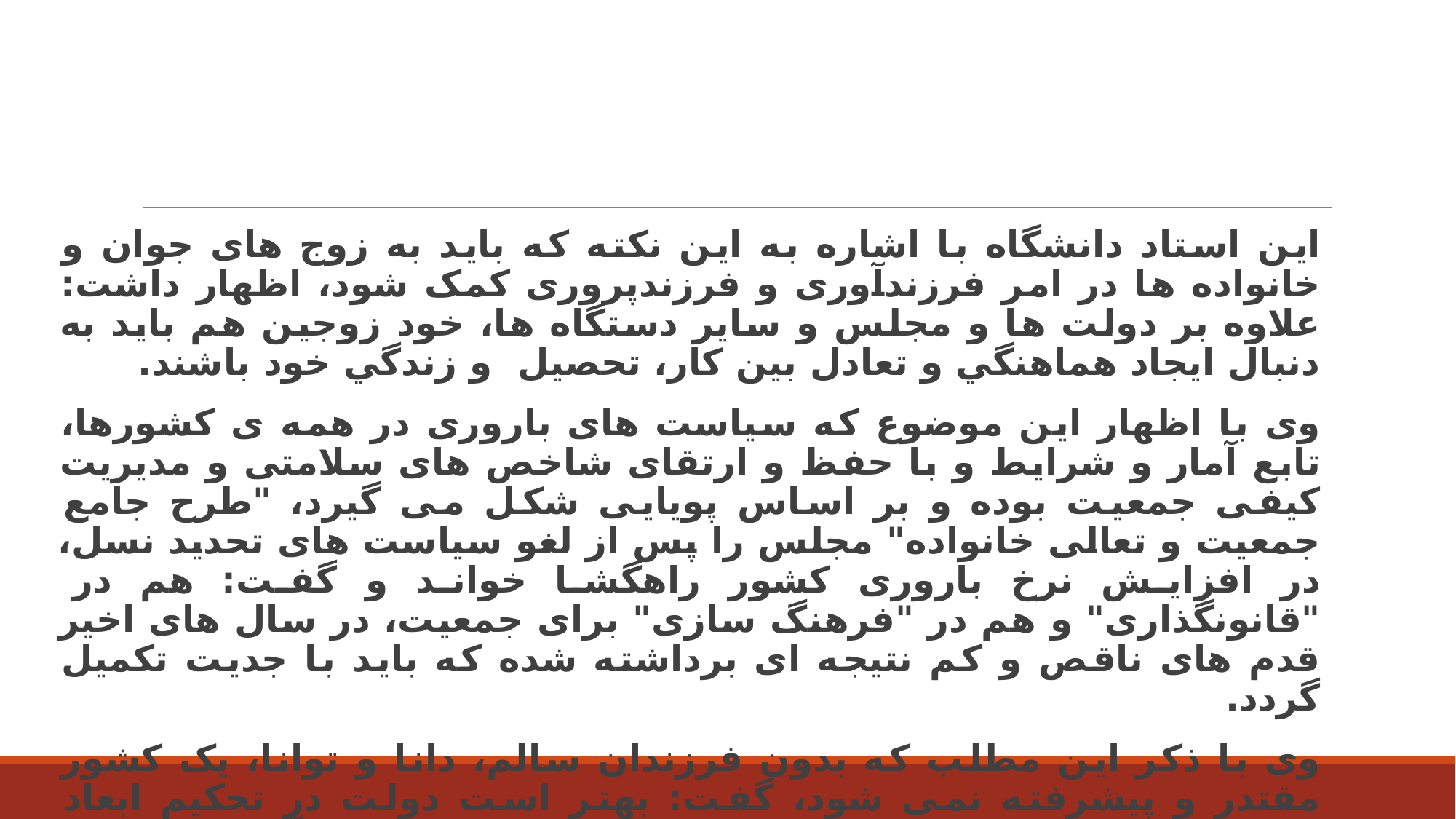

این استاد دانشگاه با اشاره به این نکته که باید به زوج های جوان و خانواده ها در امر فرزندآوری و فرزندپروری کمک شود، اظهار داشت: علاوه بر دولت ها و مجلس و سایر دستگاه ها، خود زوجین هم باید به دنبال ایجاد هماهنگي و تعادل بين کار، تحصیل  و زندگي خود باشند.
وی با اظهار این موضوع که سیاست های باروری در همه ی کشورها، تابع آمار و شرایط و با حفظ و ارتقای شاخص های سلامتی و مدیریت کیفی جمعیت بوده و بر اساس پویایی شکل می گیرد، "طرح جامع جمعیت و تعالی خانواده" مجلس را پس از لغو سیاست های تحدید نسل، در افزایش نرخ باروری کشور راهگشا خواند و گفت: هم در "قانونگذاری" و هم در "فرهنگ سازی" برای جمعیت، در سال های اخیر قدم های ناقص و کم نتیجه ای برداشته شده که باید با جدیت تکمیل گردد.
وی با ذکر این مطلب که بدون فرزندان سالم، دانا و توانا، یک کشور مقتدر و پیشرفته نمی شود، گفت: بهتر است دولت در تحکیم ابعاد مختلف خانواده لایحه ی حمایتی داشته باشد و در متن آن به مسائل تغذیه ای، بهداشتی، آموزشی و تربیتی توجه ویژه داشته باشد.